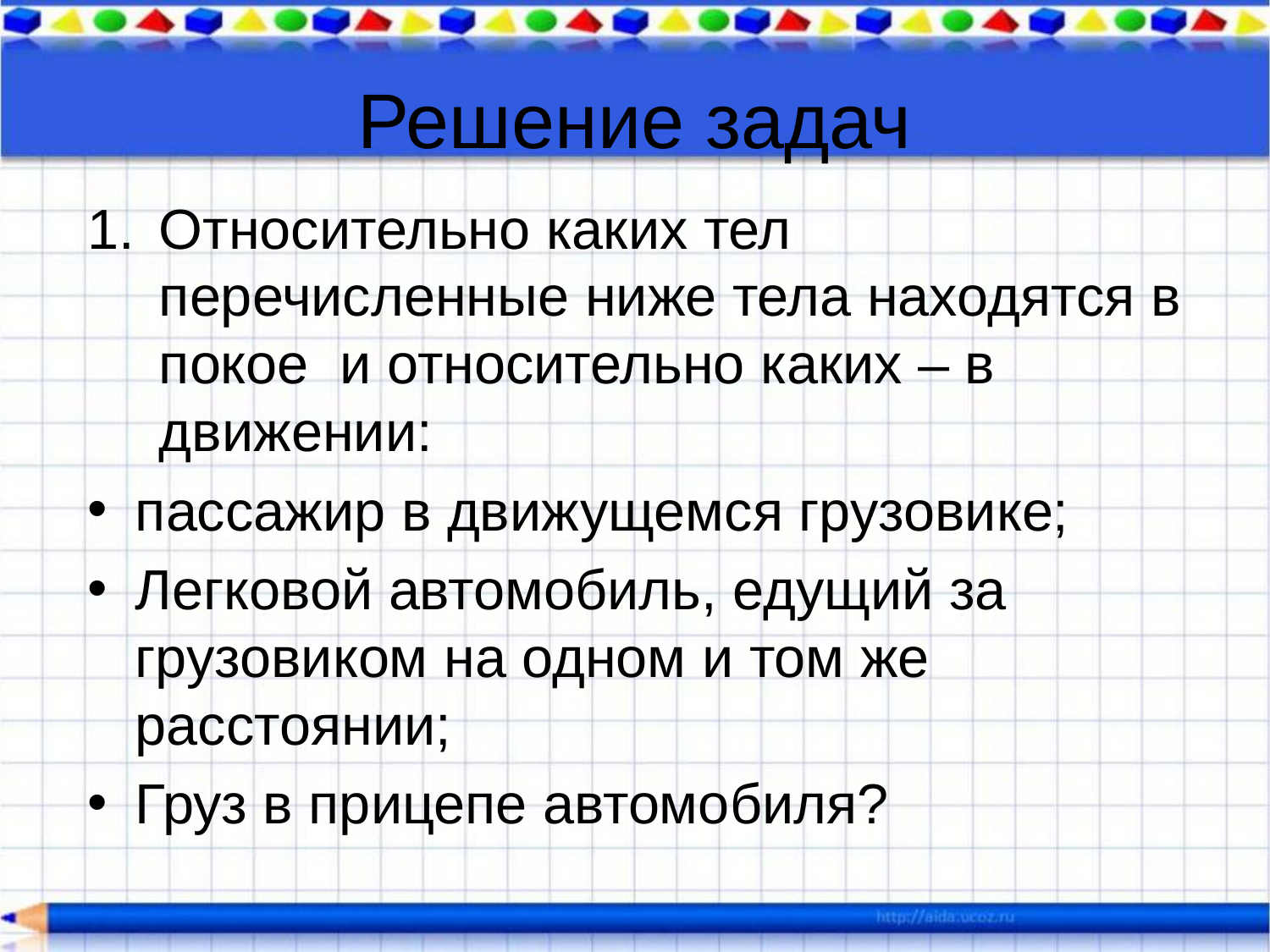

# Решение задач
Относительно каких тел перечисленные ниже тела находятся в покое  и относительно каких – в движении:
пассажир в движущемся грузовике;
Легковой автомобиль, едущий за грузовиком на одном и том же расстоянии;
Груз в прицепе автомобиля?